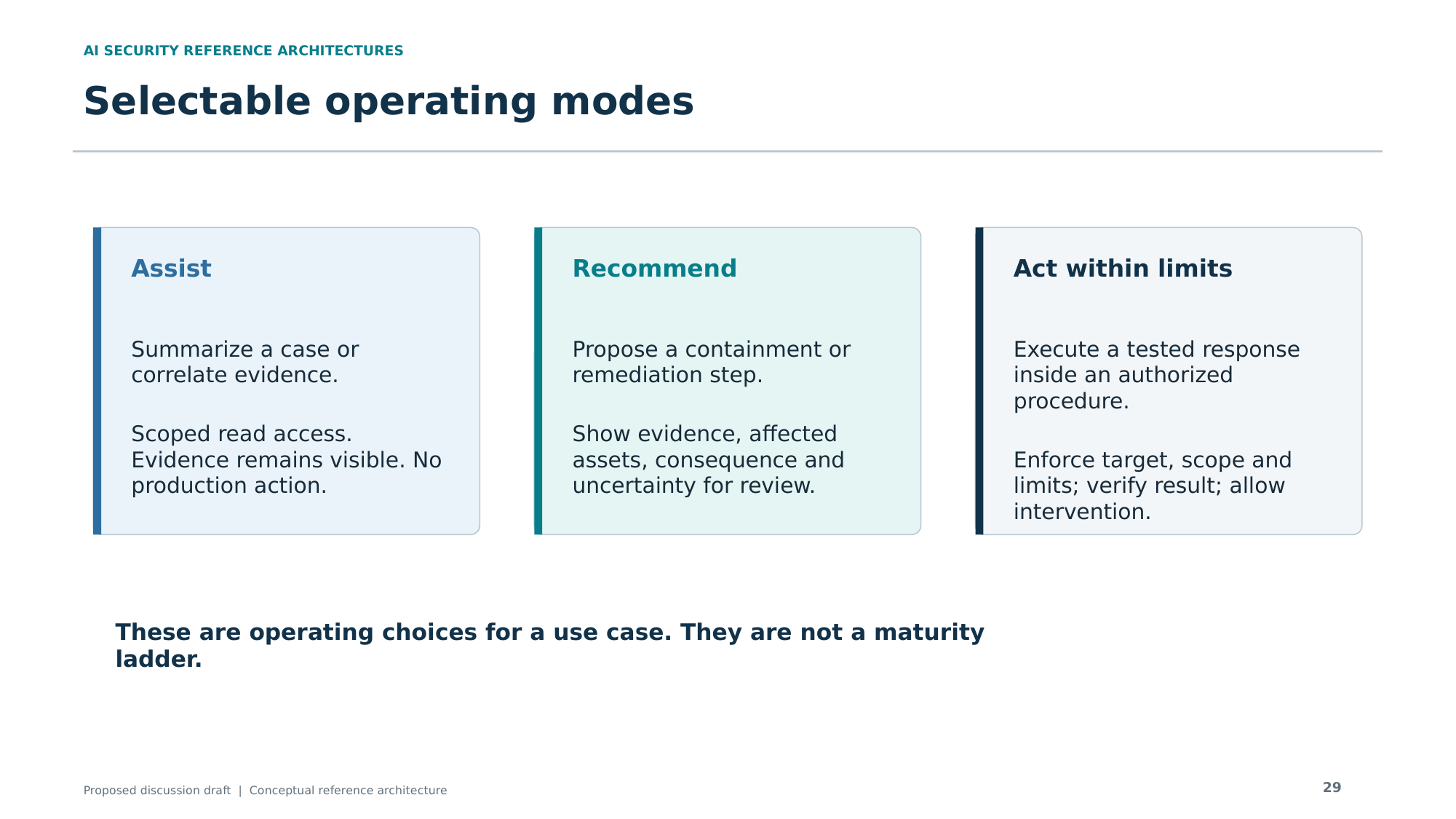

AI SECURITY REFERENCE ARCHITECTURES
Selectable operating modes

Assist
Recommend
Act within limits
Summarize a case or correlate evidence.

Scoped read access. Evidence remains visible. No production action.
Propose a containment or remediation step.

Show evidence, affected assets, consequence and uncertainty for review.
Execute a tested response inside an authorized procedure.

Enforce target, scope and limits; verify result; allow intervention.
These are operating choices for a use case. They are not a maturity ladder.
29
Proposed discussion draft  |  Conceptual reference architecture